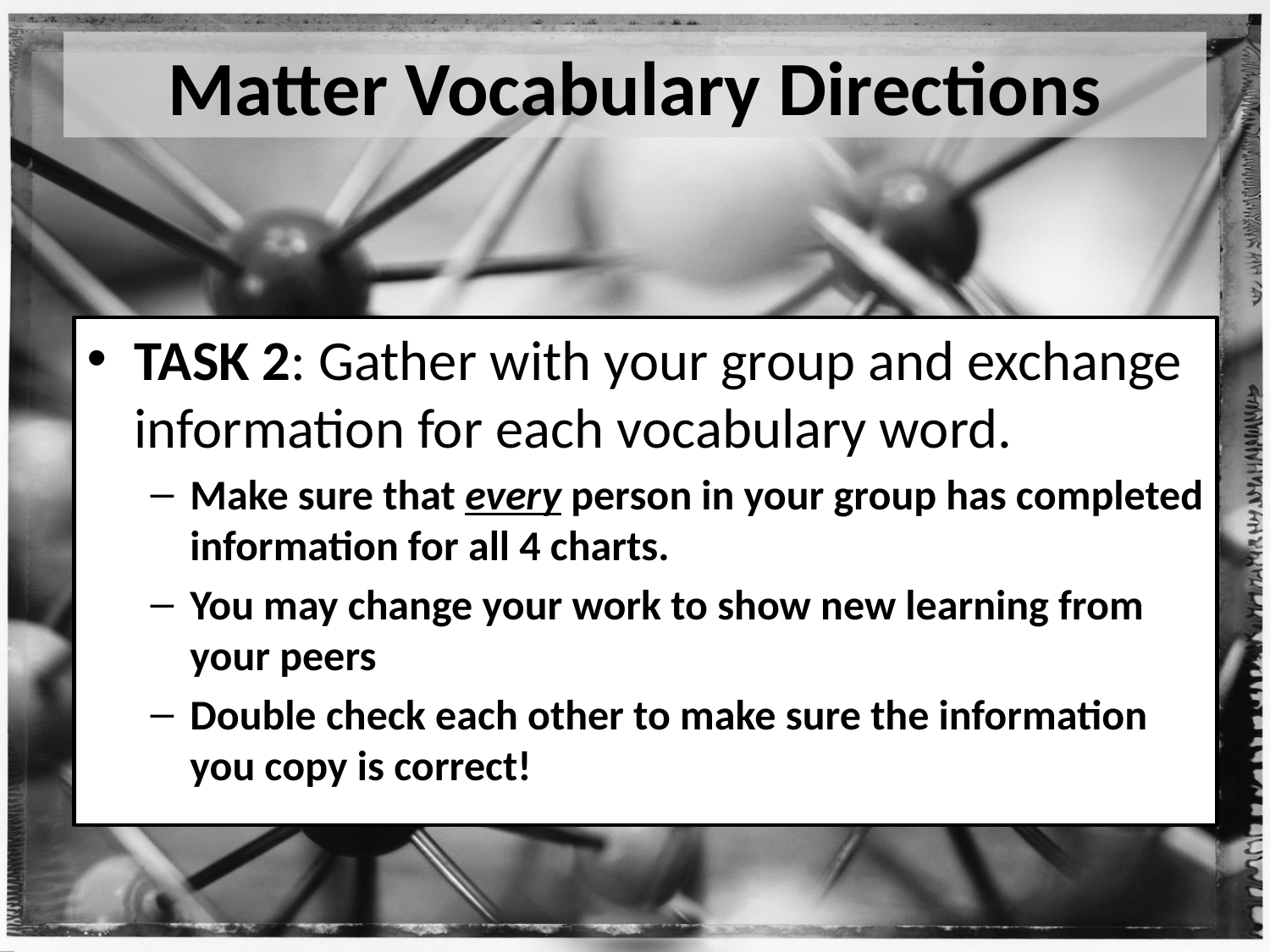

# Matter Vocabulary Directions
TASK 2: Gather with your group and exchange information for each vocabulary word.
Make sure that every person in your group has completed information for all 4 charts.
You may change your work to show new learning from your peers
Double check each other to make sure the information you copy is correct!